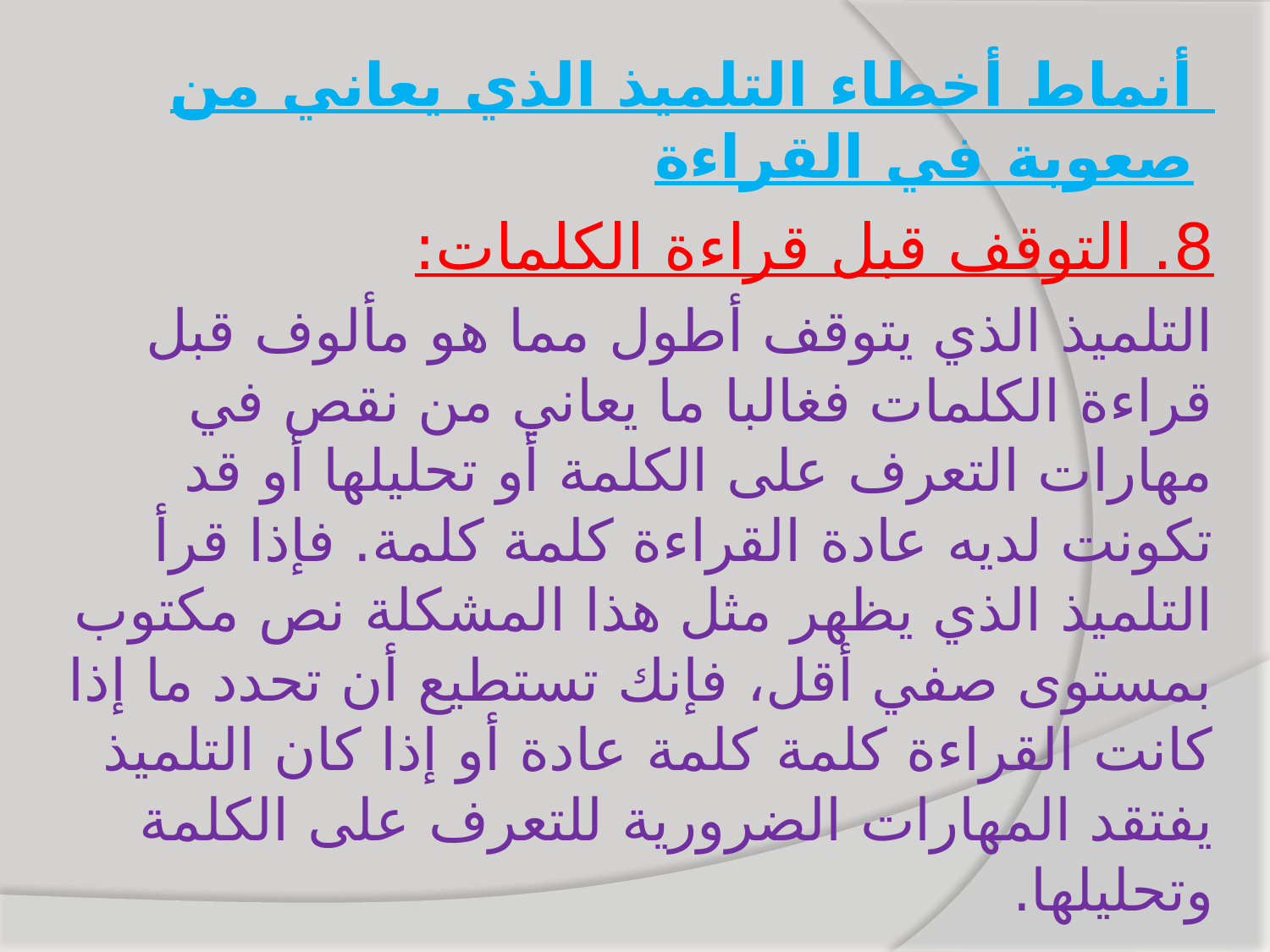

# أنماط أخطاء التلميذ الذي يعاني من صعوبة في القراءة
8. التوقف قبل قراءة الكلمات:
التلميذ الذي يتوقف أطول مما هو مألوف قبل قراءة الكلمات فغالبا ما يعاني من نقص في مهارات التعرف على الكلمة أو تحليلها أو قد تكونت لديه عادة القراءة كلمة كلمة. فإذا قرأ التلميذ الذي يظهر مثل هذا المشكلة نص مكتوب بمستوى صفي أقل، فإنك تستطيع أن تحدد ما إذا كانت القراءة كلمة كلمة عادة أو إذا كان التلميذ يفتقد المهارات الضرورية للتعرف على الكلمة وتحليلها.